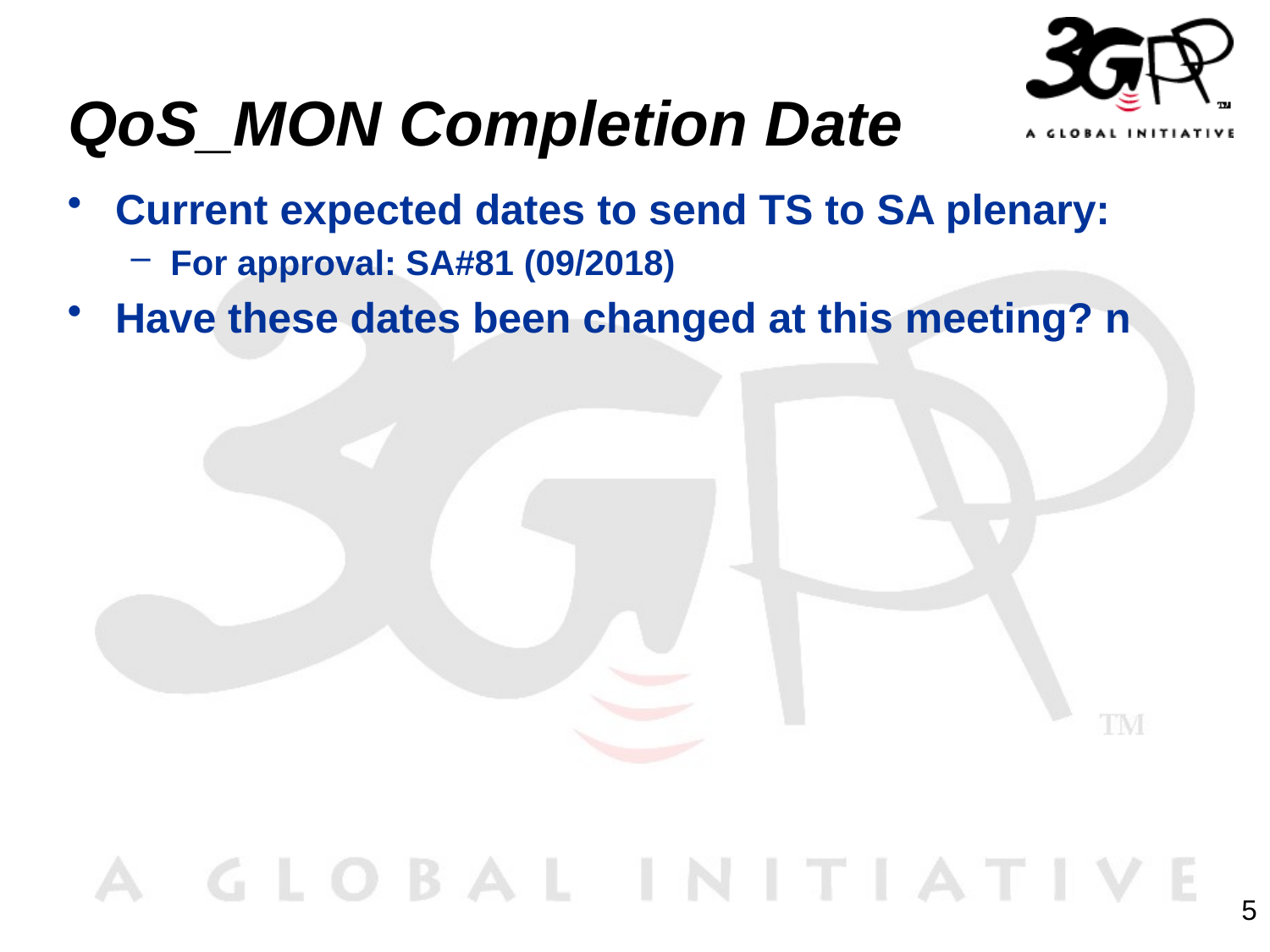

# QoS_MON Completion Date
Current expected dates to send TS to SA plenary:
For approval: SA#81 (09/2018)
Have these dates been changed at this meeting? n

5